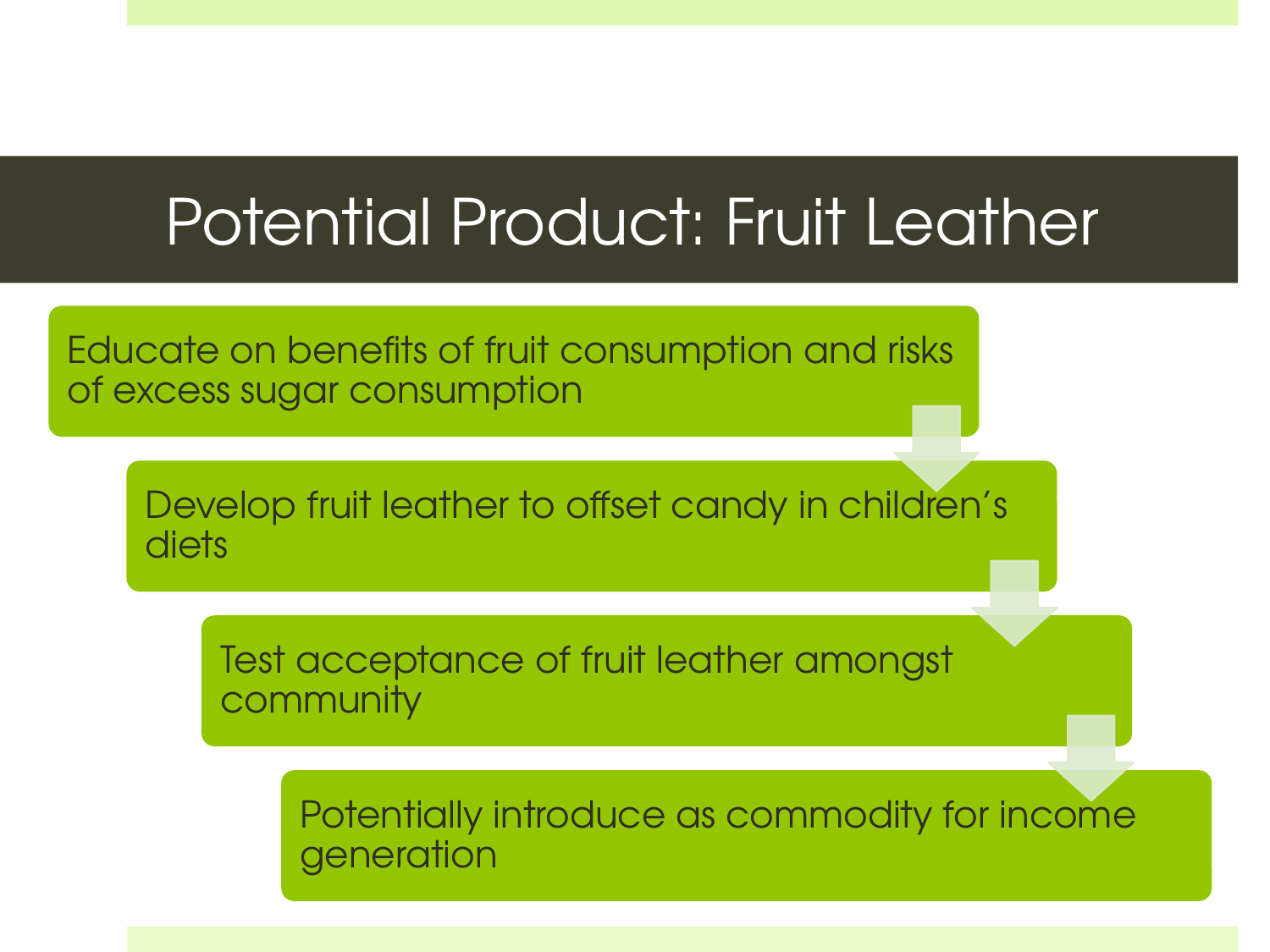

# Potential Product: Fruit Leather
Educate on benefits of fruit consumption and risks of excess sugar consumption
Develop fruit leather to offset candy in children’s diets
Test acceptance of fruit leather amongst community
Potentially introduce as commodity for income generation